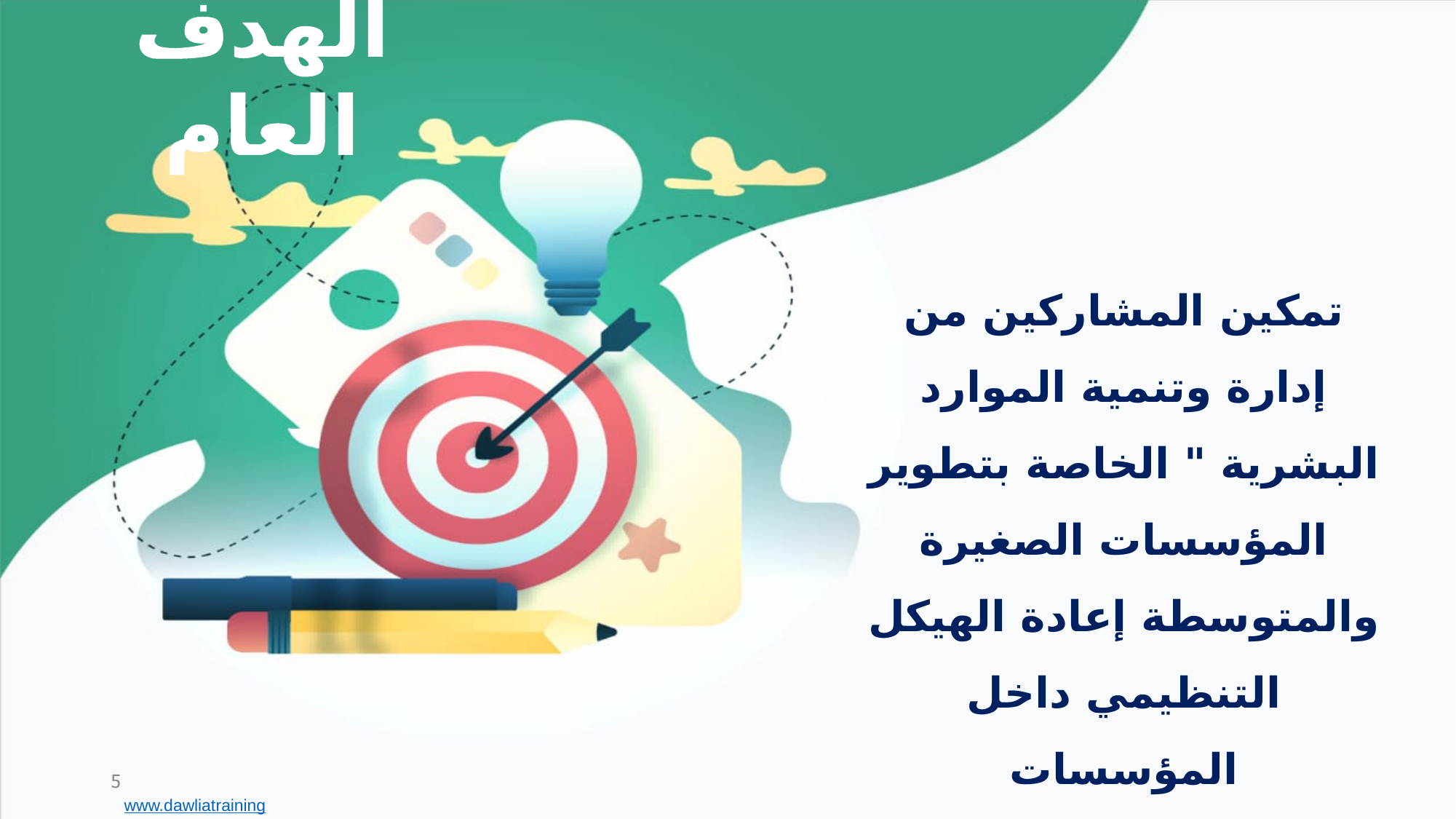

الهدف العام
تمكين المشاركين من إدارة وتنمية الموارد البشرية " الخاصة بتطوير المؤسسات الصغيرة والمتوسطة إعادة الهيكل التنظيمي داخل المؤسسات
5
www.dawliatraining.com